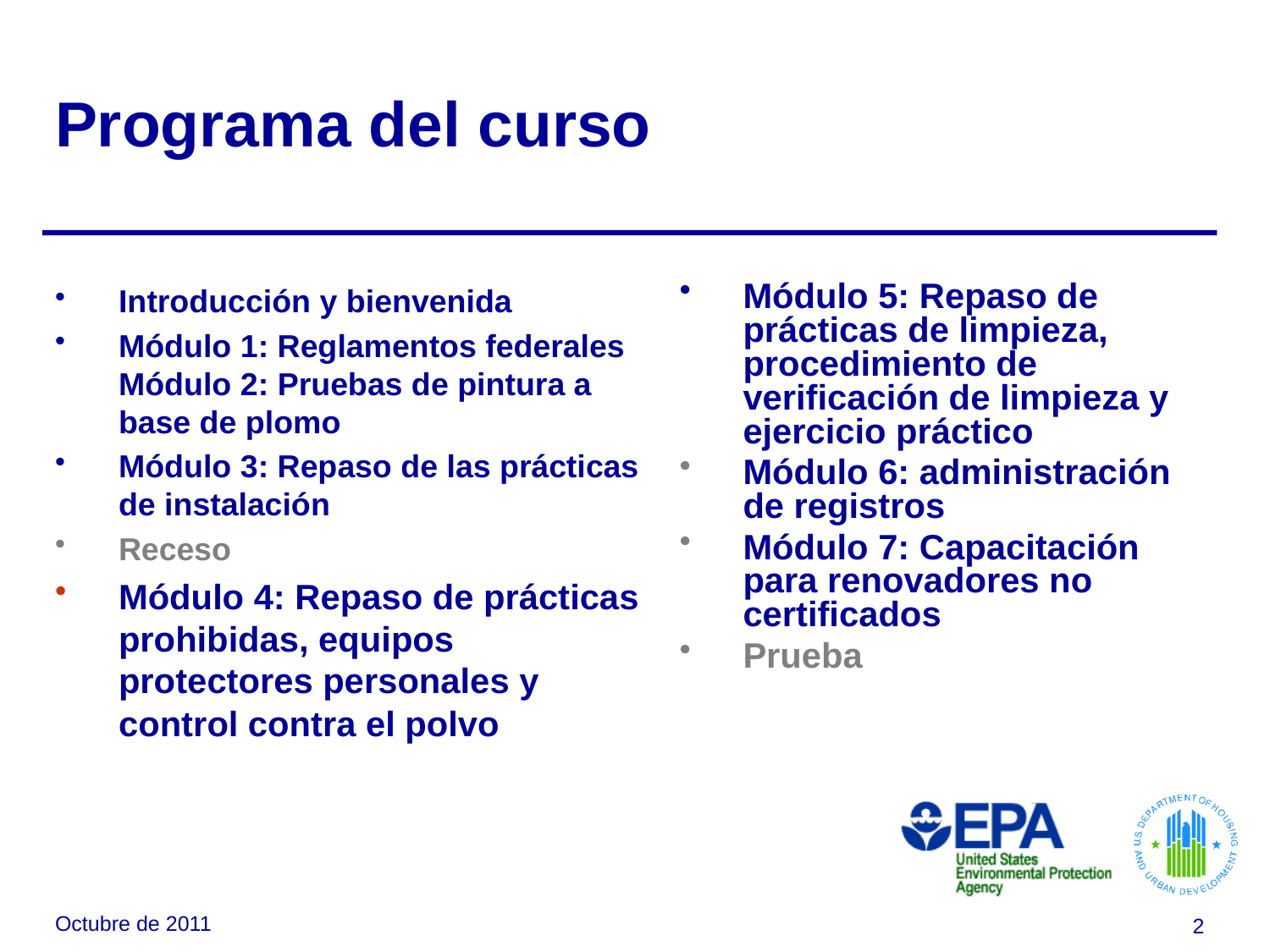

# Programa del curso
Introducción y bienvenida
Módulo 1: Reglamentos federales Módulo 2: Pruebas de pintura a base de plomo
Módulo 3: Repaso de las prácticas de instalación
Receso
Módulo 4: Repaso de prácticas prohibidas, equipos protectores personales y control contra el polvo

Módulo 5: Repaso de prácticas de limpieza, procedimiento de verificación de limpieza y ejercicio práctico
Módulo 6: administración de registros
Módulo 7: Capacitación para renovadores no certificados
Prueba

Octubre de 2011
2